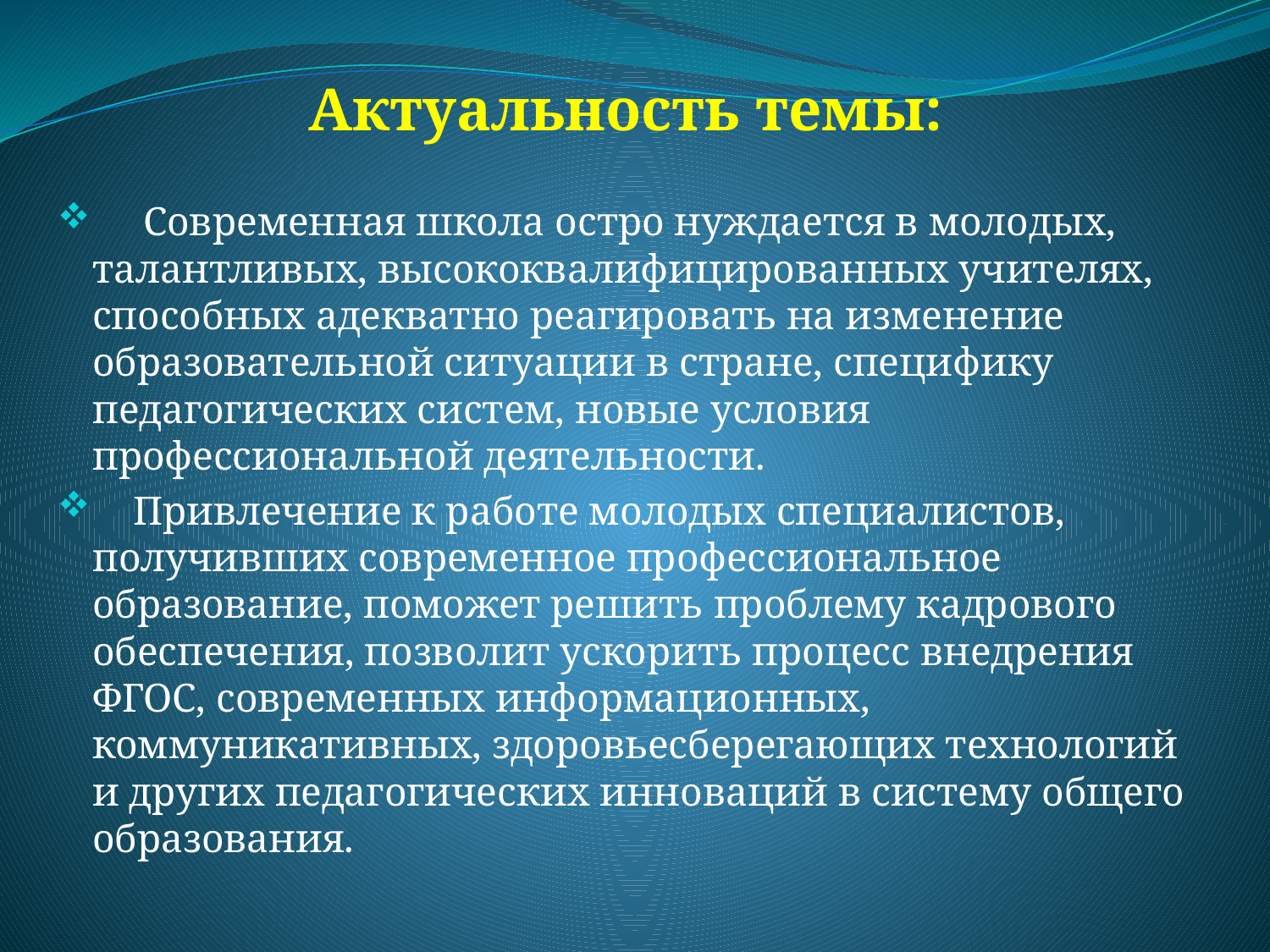

Актуальность темы:
     Современная школа остро нуждается в молодых, талантливых, высококвалифицированных учителях, способных адекватно реагировать на изменение образовательной ситуации в стране, специфику педагогических систем, новые условия профессиональной деятельности.
    П​ривлечение к работе молодых специалистов, получивших современное профессиональное образование, поможет решить проблему кадрового обеспечения, позволит ускорить процесс внедрения ФГОС, современных информационных, коммуникативных, здоровьесберегающих технологий и других педагогических инноваций в систему общего образования.